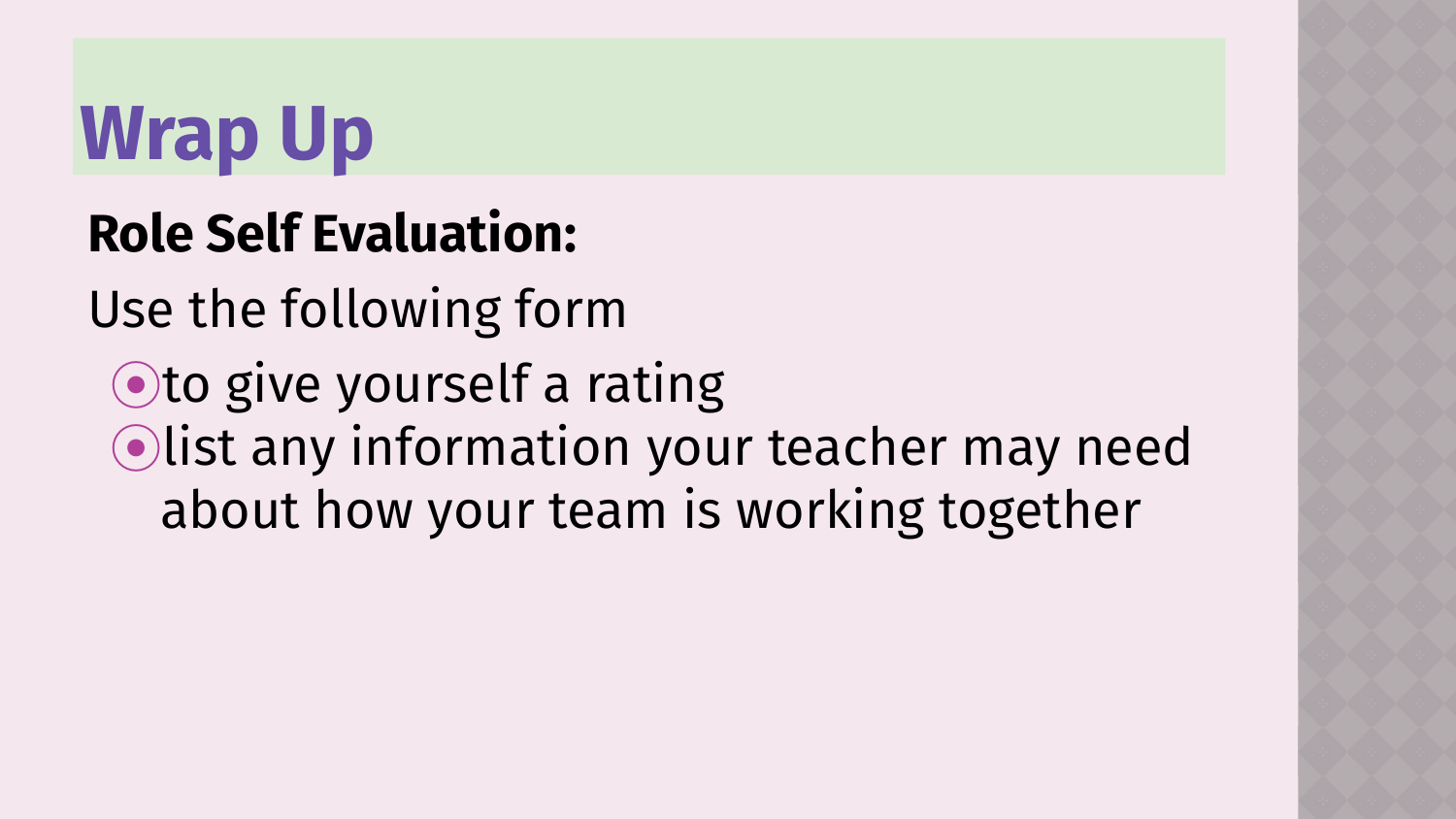

# Wrap Up
Role Self Evaluation:
Use the following form
to give yourself a rating
list any information your teacher may need about how your team is working together